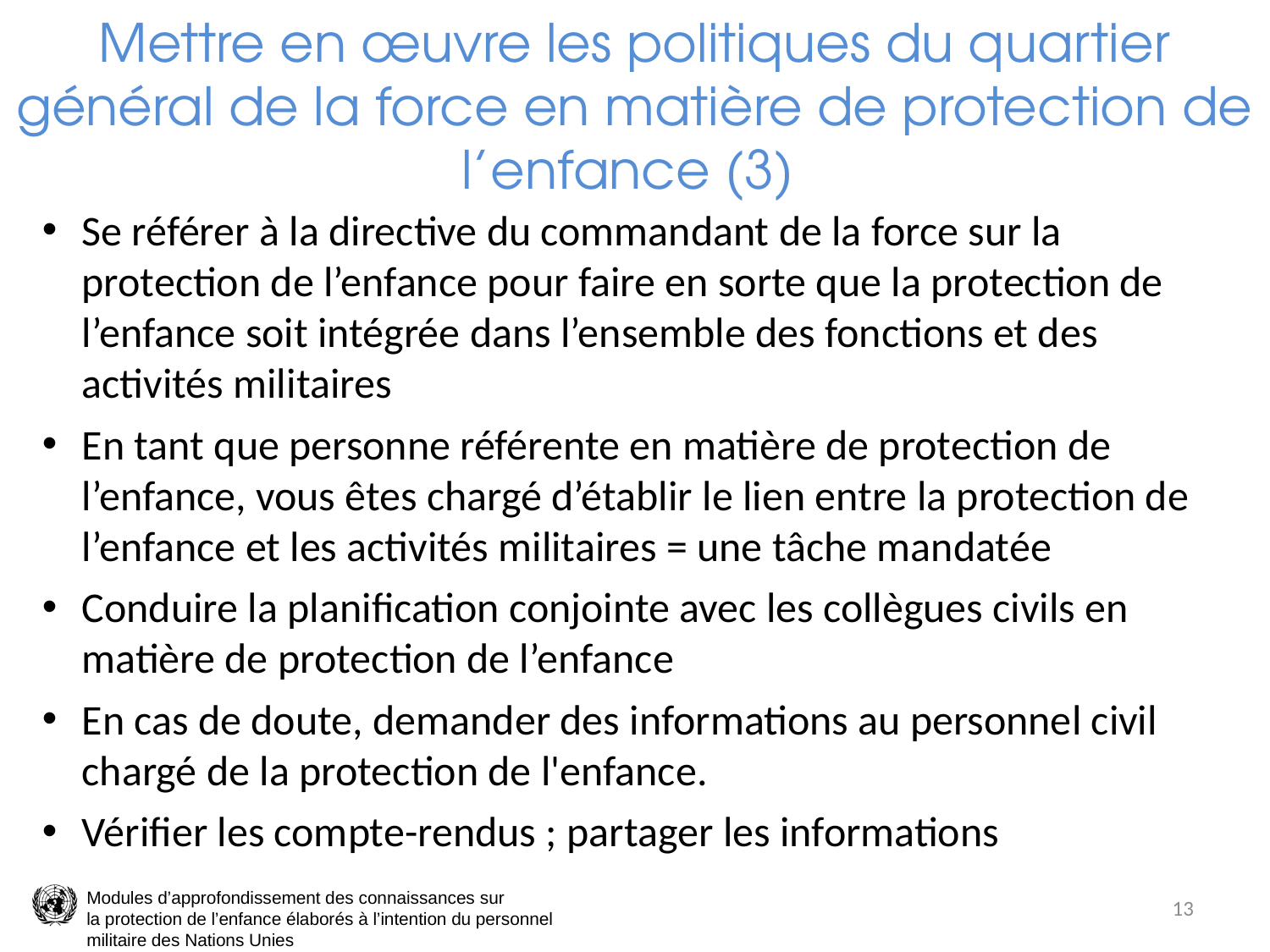

# Mettre en œuvre les politiques du quartier général de la force en matière de protection de l’enfance (3)
Se référer à la directive du commandant de la force sur la protection de l’enfance pour faire en sorte que la protection de l’enfance soit intégrée dans l’ensemble des fonctions et des activités militaires
En tant que personne référente en matière de protection de l’enfance, vous êtes chargé d’établir le lien entre la protection de l’enfance et les activités militaires = une tâche mandatée
Conduire la planification conjointe avec les collègues civils en matière de protection de l’enfance
En cas de doute, demander des informations au personnel civil chargé de la protection de l'enfance.
Vérifier les compte-rendus ; partager les informations
13